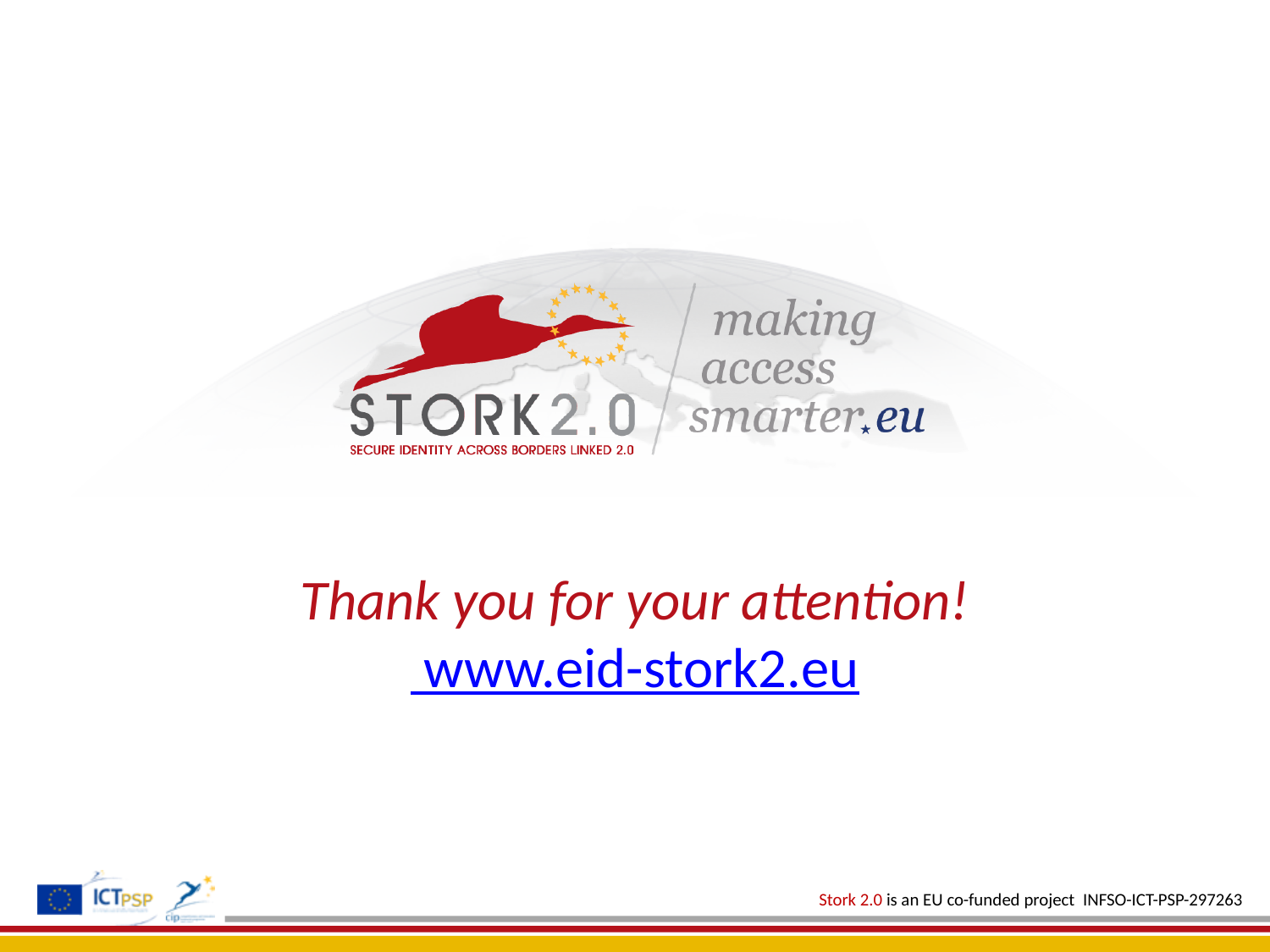

# Thank you for your attention! www.eid-stork2.eu
Stork 2.0 is an EU co-funded project  INFSO-ICT-PSP-297263